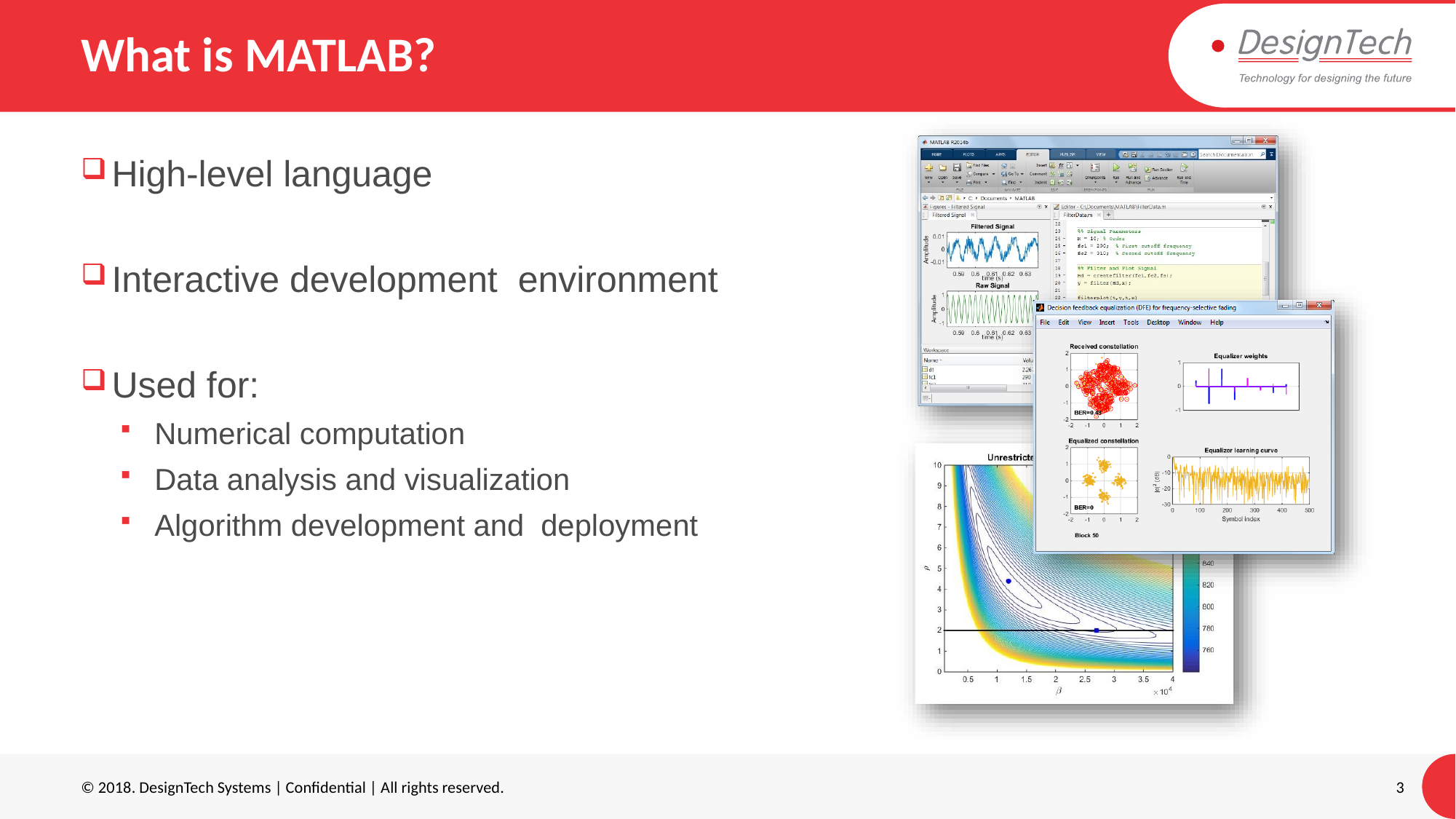

# What is MATLAB?

High-level language

Interactive development  environment

Used for:
Numerical computation
Data analysis and visualization
Algorithm development and  deployment

© 2018. DesignTech Systems | Confidential | All rights reserved.
3